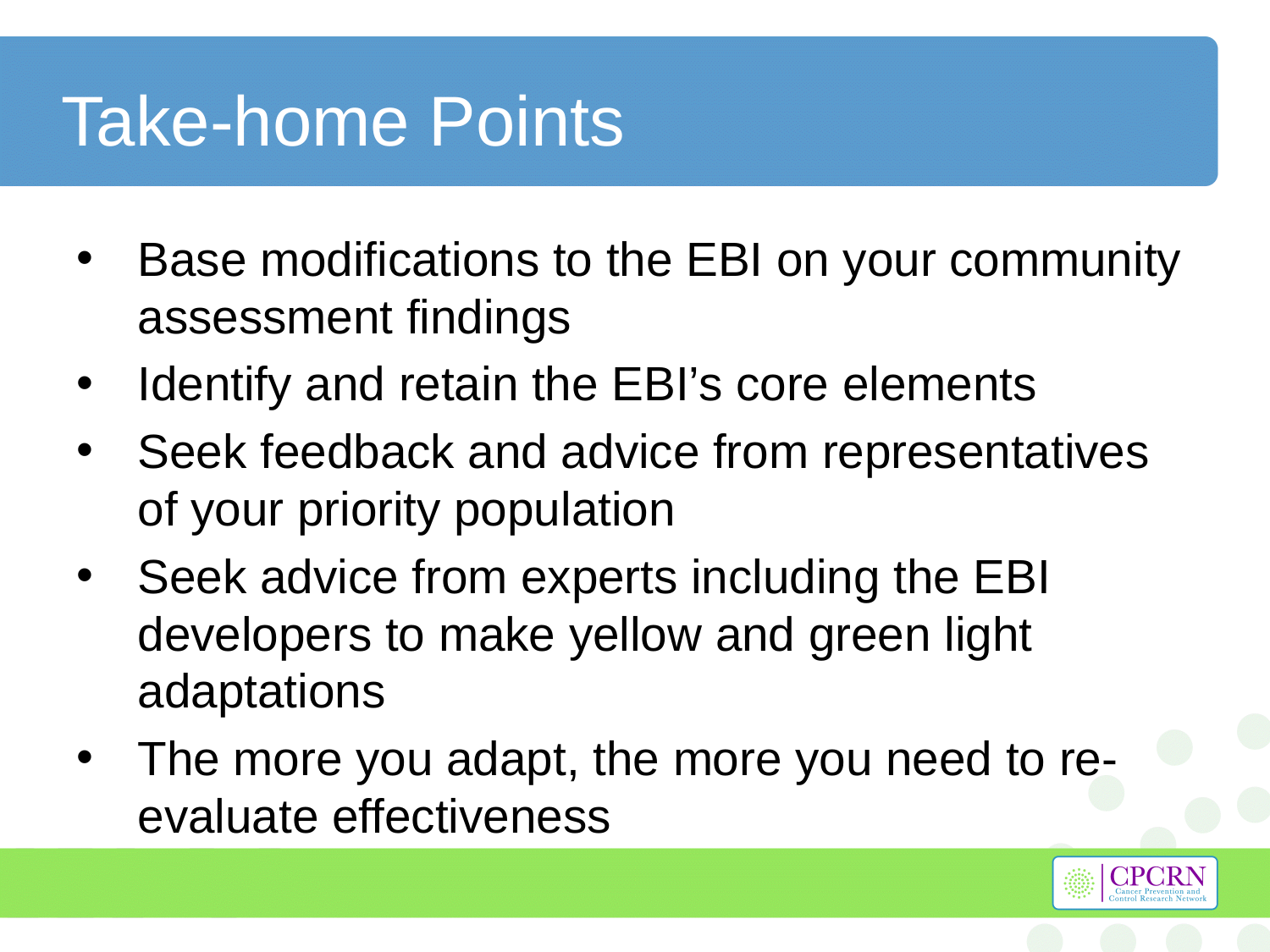

# Take-home Points
Base modifications to the EBI on your community assessment findings
Identify and retain the EBI’s core elements
Seek feedback and advice from representatives of your priority population
Seek advice from experts including the EBI developers to make yellow and green light adaptations
The more you adapt, the more you need to re-evaluate effectiveness